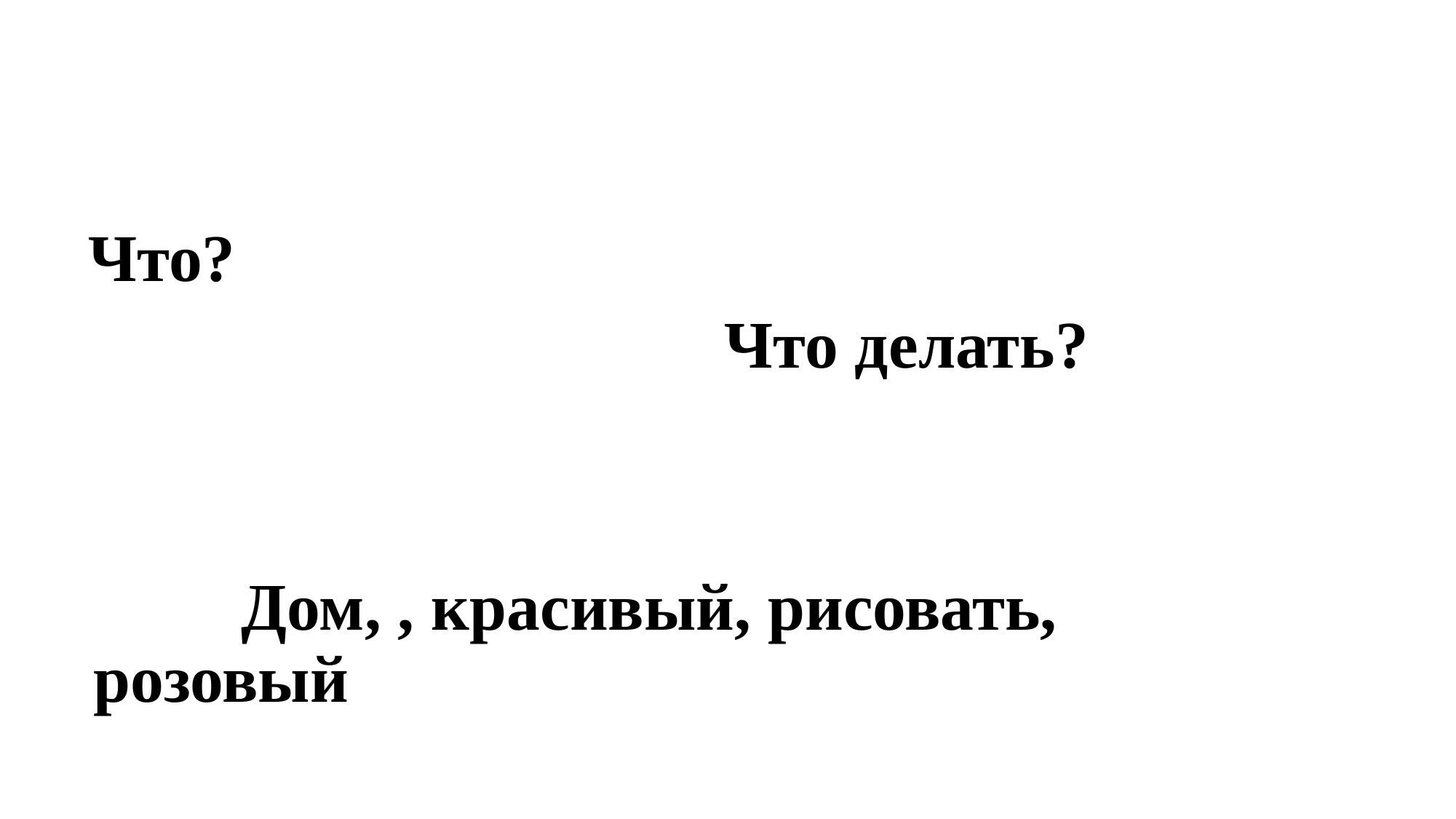

#
Что?
                                      Что делать?

     Дом, , красивый, рисовать, розовый